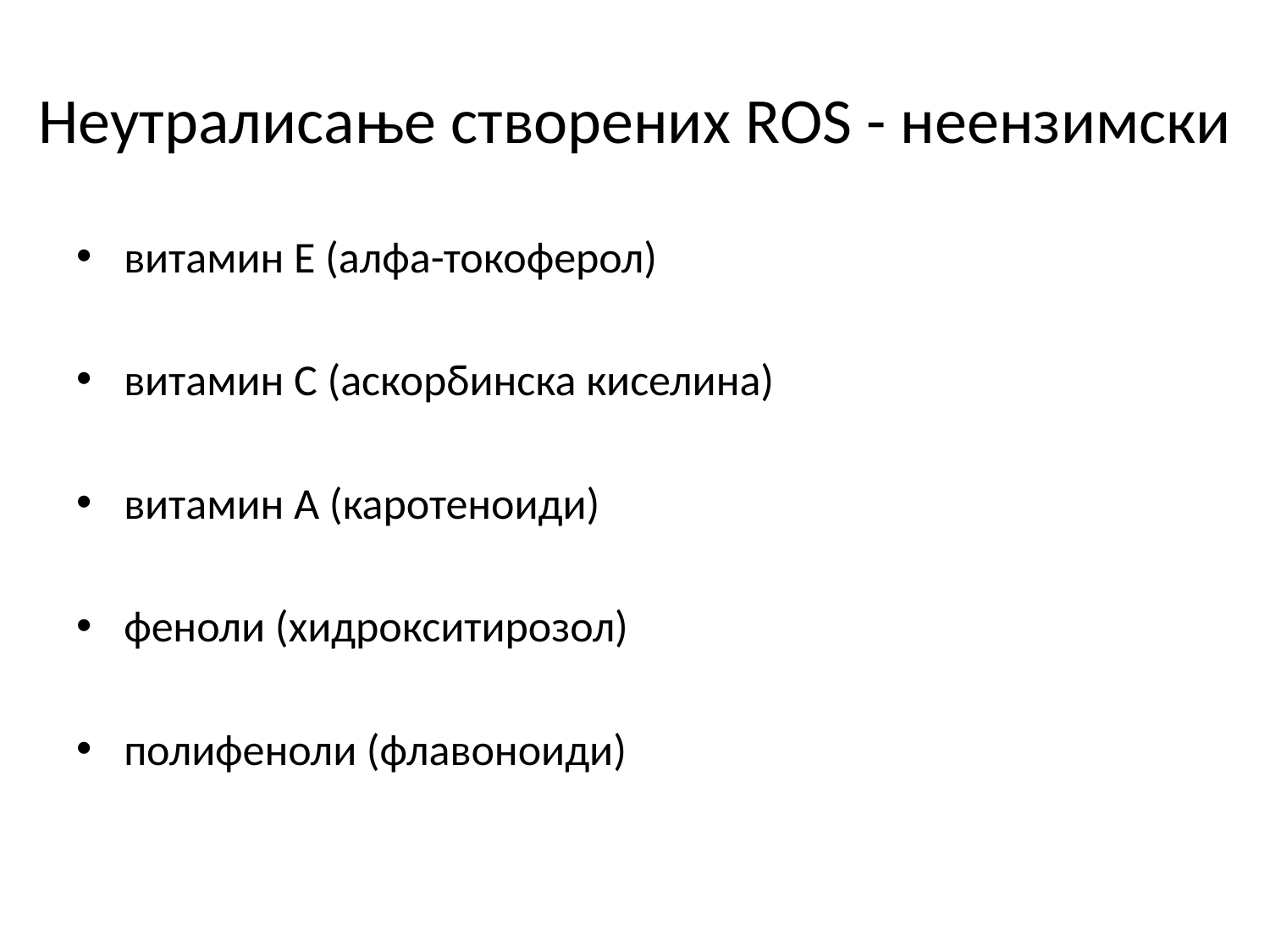

# Неутралисање створених ROS - неензимски
витамин Е (алфа-токоферол)

витамин С (аскорбинска киселина)

витамин А (каротеноиди)

феноли (хидрокситирозол)

полифеноли (флавоноиди)